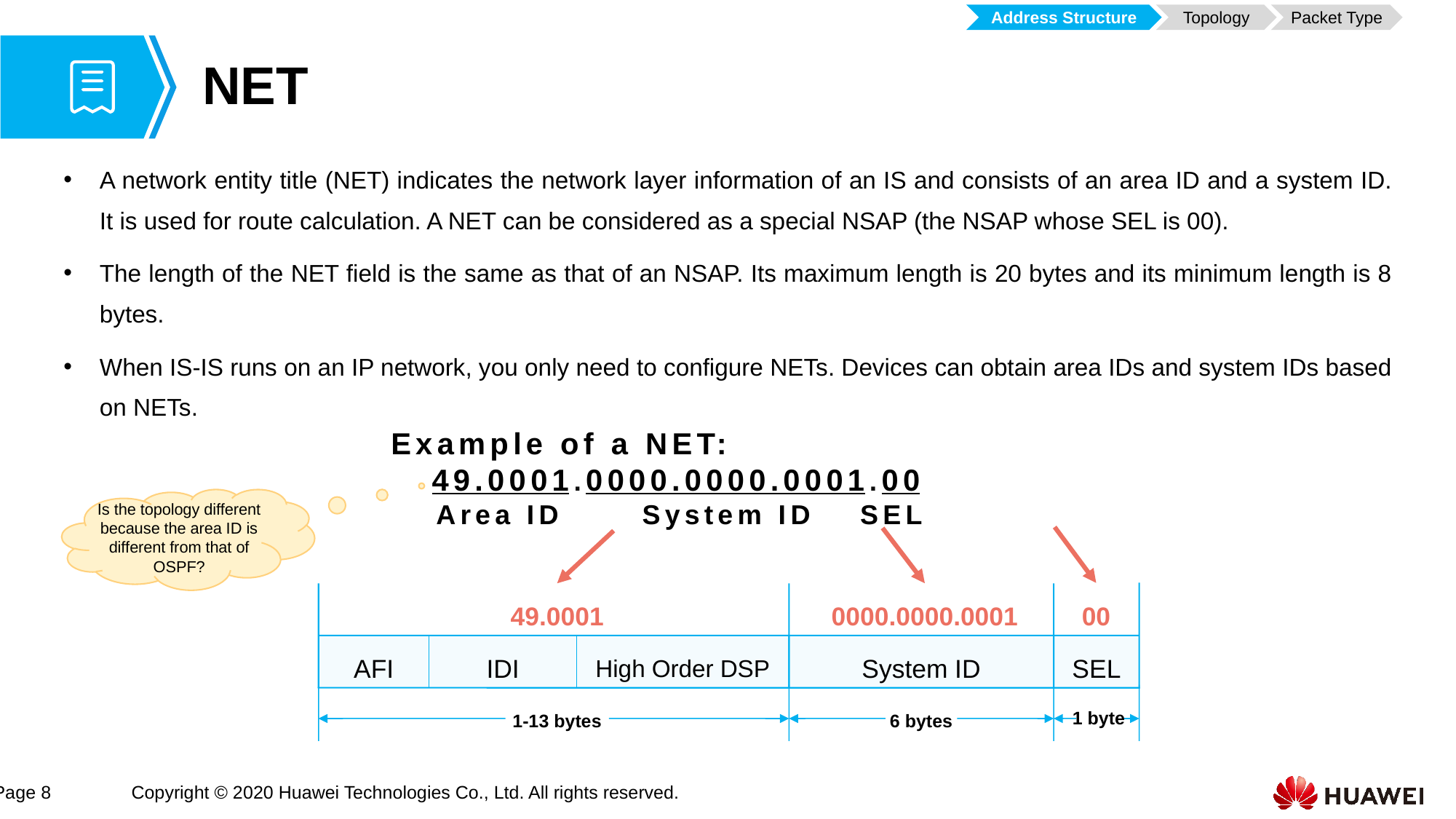

Address Structure
Topology
Packet Type
# NET
A network entity title (NET) indicates the network layer information of an IS and consists of an area ID and a system ID. It is used for route calculation. A NET can be considered as a special NSAP (the NSAP whose SEL is 00).
The length of the NET field is the same as that of an NSAP. Its maximum length is 20 bytes and its minimum length is 8 bytes.
When IS-IS runs on an IP network, you only need to configure NETs. Devices can obtain area IDs and system IDs based on NETs.
Example of a NET: 49.0001.0000.0000.0001.00
    Area ID       System ID    SEL

Is the topology different because the area ID is different from that of OSPF?
00
49.0001
0000.0000.0001

AFI

IDI
High Order DSP
System ID

SEL

1 byte
1-13 bytes
6 bytes